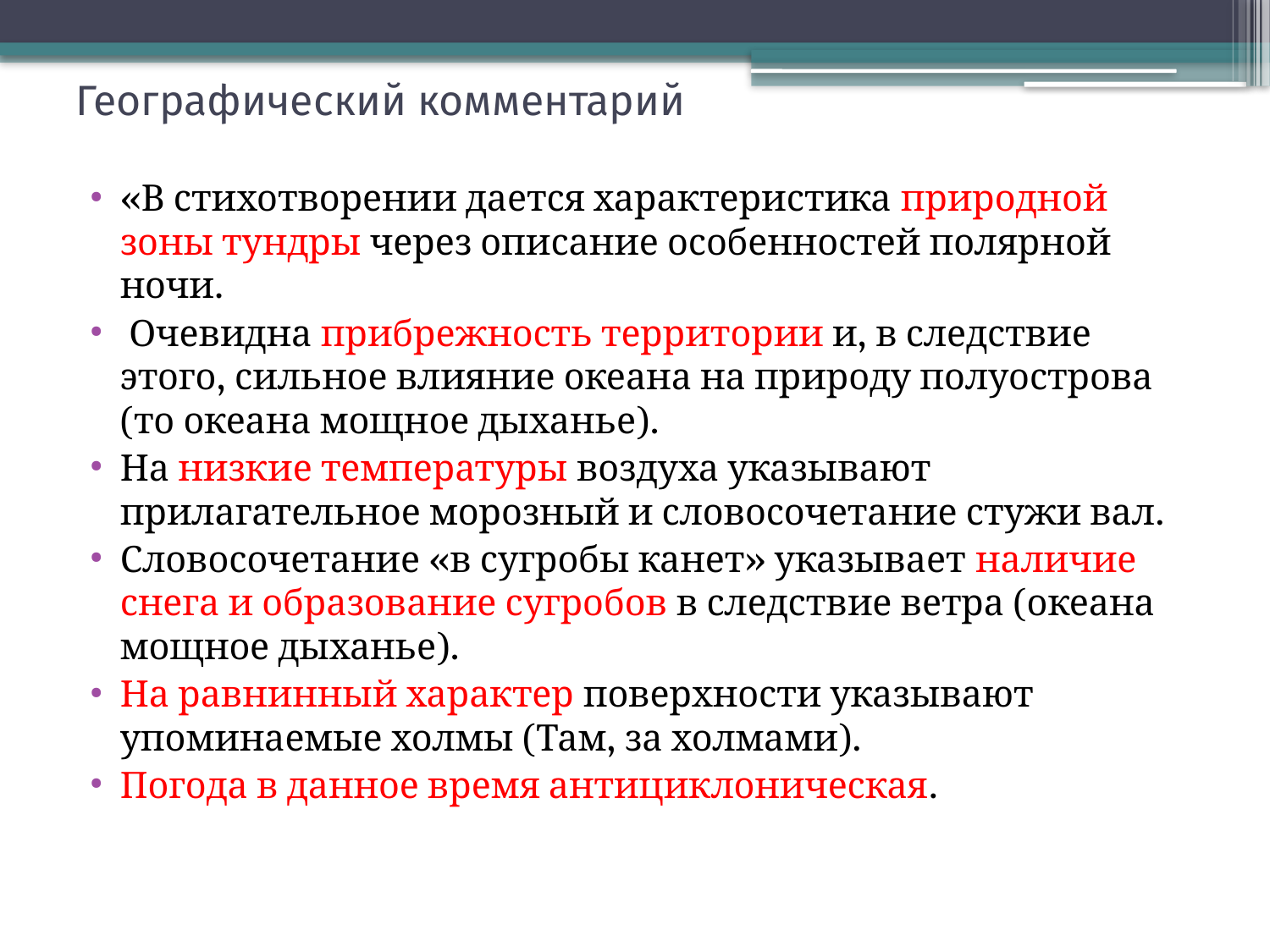

# Географический комментарий
«В стихотворении дается характеристика природной зоны тундры через описание особенностей полярной ночи.
 Очевидна прибрежность территории и, в следствие этого, сильное влияние океана на природу полуострова (то океана мощное дыханье).
На низкие температуры воздуха указывают прилагательное морозный и словосочетание стужи вал.
Словосочетание «в сугробы канет» указывает наличие снега и образование сугробов в следствие ветра (океана мощное дыханье).
На равнинный характер поверхности указывают упоминаемые холмы (Там, за холмами).
Погода в данное время антициклоническая.